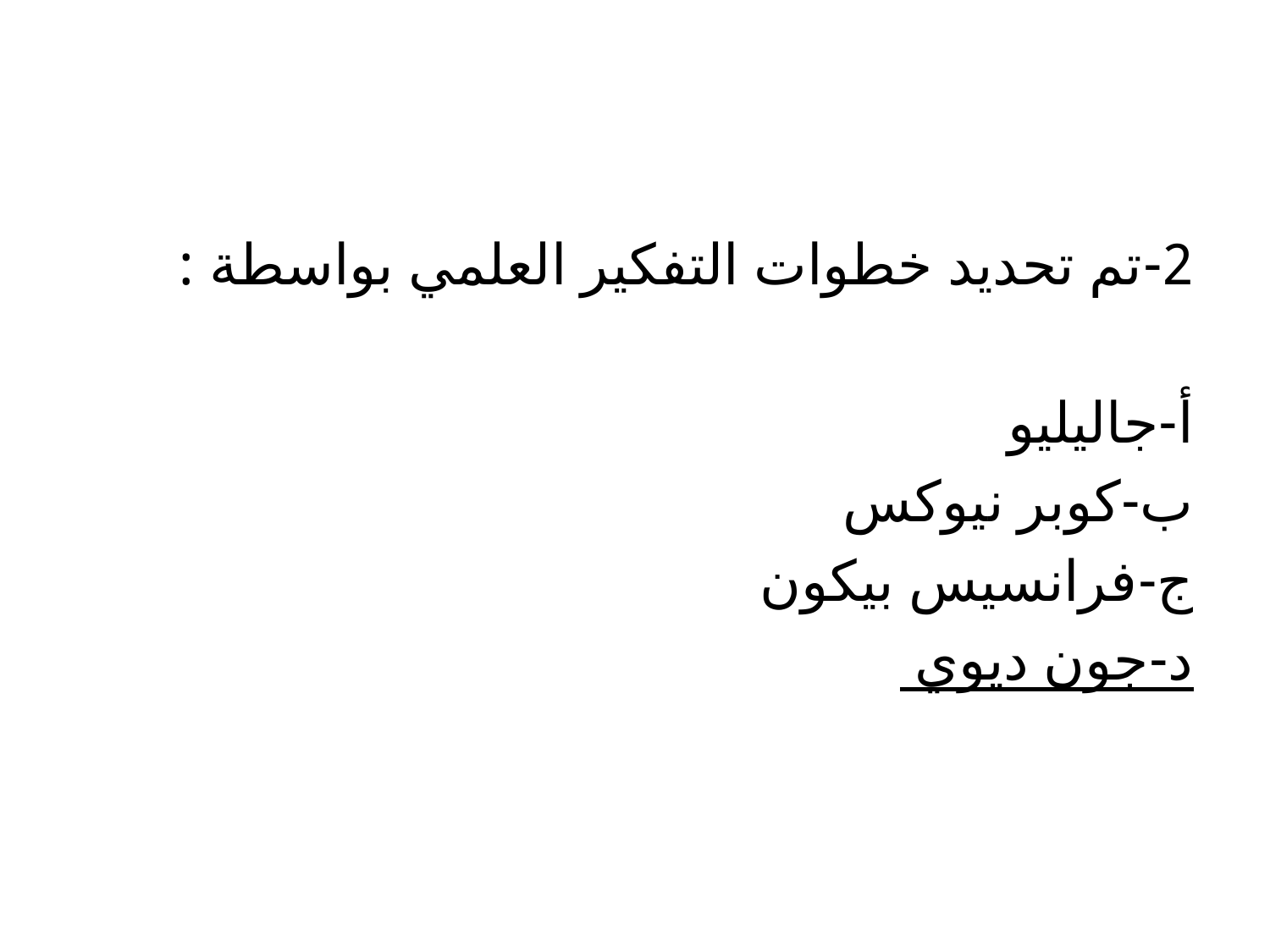

#
2-تم تحديد خطوات التفكير العلمي بواسطة :

أ-جاليليو
ب-كوبر نيوكس
ج-فرانسيس بيكون
د-جون ديوي